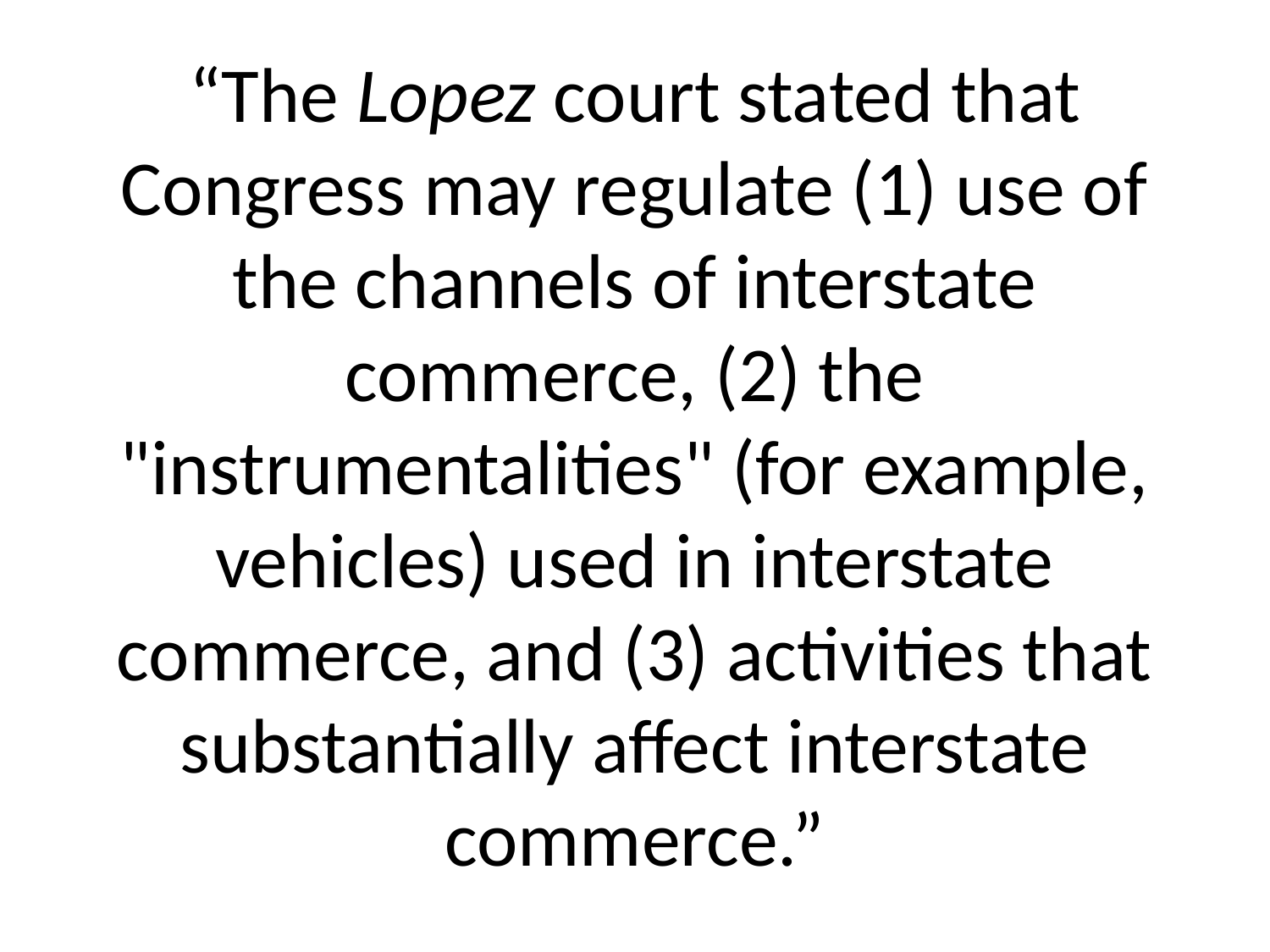

# “The Lopez court stated that Congress may regulate (1) use of the channels of interstate commerce, (2) the "instrumentalities" (for example, vehicles) used in interstate commerce, and (3) activities that substantially affect interstate commerce.”